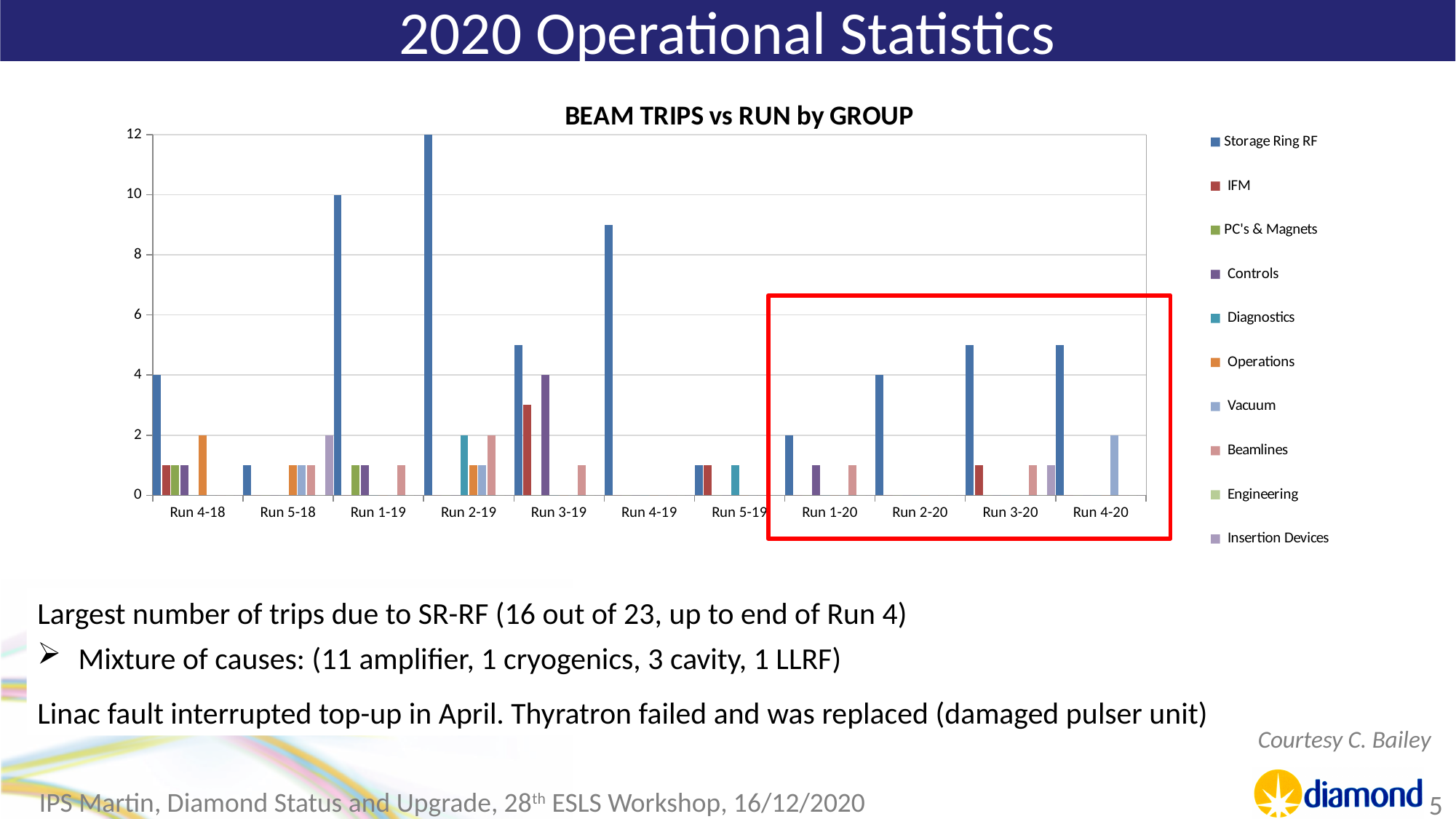

# 2020 Operational Statistics

### Chart: BEAM TRIPS vs RUN by GROUP

| Category | Storage Ring RF     |  IFM | PC's & Magnets |  Controls |  Diagnostics |  Operations |  Vacuum |  Beamlines |  Engineering |  Insertion Devices |
|---|---|---|---|---|---|---|---|---|---|---|
| Run 4-18 | 4.0 | 1.0 | 1.0 | 1.0 | 0.0 | 2.0 | 0.0 | 0.0 | 0.0 | 0.0 |
| Run 5-18 | 1.0 | 0.0 | 0.0 | 0.0 | 0.0 | 1.0 | 1.0 | 1.0 | 0.0 | 2.0 |
| Run 1-19 | 10.0 | 0.0 | 1.0 | 1.0 | 0.0 | 0.0 | 0.0 | 1.0 | 0.0 | 0.0 |
| Run 2-19 | 12.0 | 0.0 | 0.0 | 0.0 | 2.0 | 1.0 | 1.0 | 2.0 | 0.0 | 0.0 |
| Run 3-19 | 5.0 | 3.0 | 0.0 | 4.0 | 0.0 | 0.0 | 0.0 | 1.0 | 0.0 | 0.0 |
| Run 4-19 | 9.0 | 0.0 | 0.0 | 0.0 | 0.0 | 0.0 | 0.0 | 0.0 | 0.0 | 0.0 |
| Run 5-19 | 1.0 | 1.0 | 0.0 | 0.0 | 1.0 | 0.0 | 0.0 | 0.0 | 0.0 | 0.0 |
| Run 1-20 | 2.0 | 0.0 | 0.0 | 1.0 | 0.0 | 0.0 | 0.0 | 1.0 | 0.0 | 0.0 |
| Run 2-20 | 4.0 | 0.0 | 0.0 | 0.0 | 0.0 | 0.0 | 0.0 | 0.0 | 0.0 | 0.0 |
| Run 3-20 | 5.0 | 1.0 | 0.0 | 0.0 | 0.0 | 0.0 | 0.0 | 1.0 | 0.0 | 1.0 |
| Run 4-20 | 5.0 | 0.0 | 0.0 | 0.0 | 0.0 | 0.0 | 2.0 | 0.0 | 0.0 | 0.0 |
Largest number of trips due to SR-RF (16 out of 23, up to end of Run 4)
Mixture of causes: (11 amplifier, 1 cryogenics, 3 cavity, 1 LLRF)
Linac fault interrupted top-up in April. Thyratron failed and was replaced (damaged pulser unit)
Courtesy C. Bailey
IPS Martin, Diamond Status and Upgrade, 28th ESLS Workshop, 16/12/2020
5